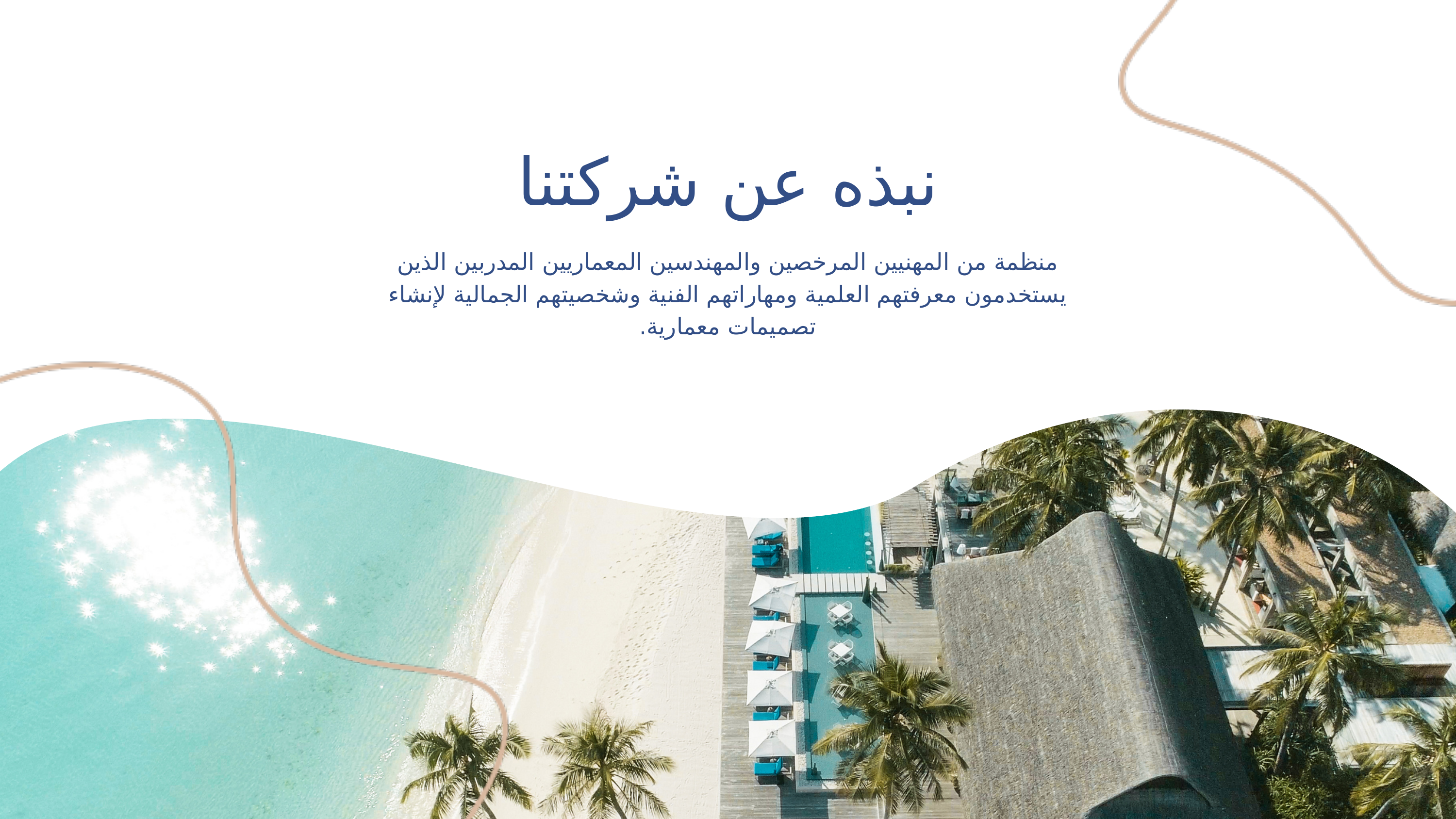

نبذه عن شركتنا
منظمة من المهنيين المرخصين والمهندسين المعماريين المدربين الذين يستخدمون معرفتهم العلمية ومهاراتهم الفنية وشخصيتهم الجمالية لإنشاء تصميمات معمارية.